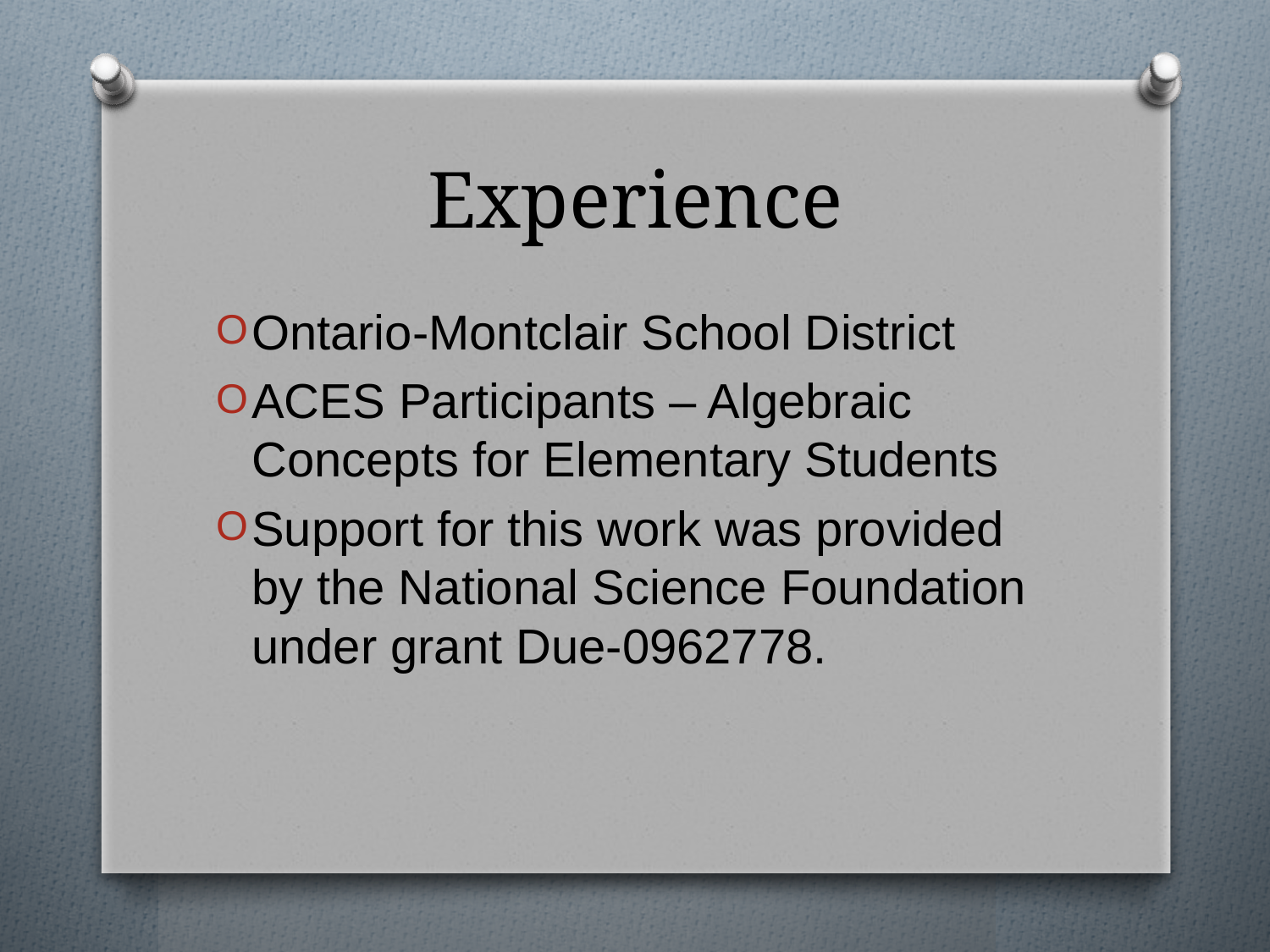

# Experience
Ontario-Montclair School District
ACES Participants – Algebraic Concepts for Elementary Students
Support for this work was provided by the National Science Foundation under grant Due-0962778.